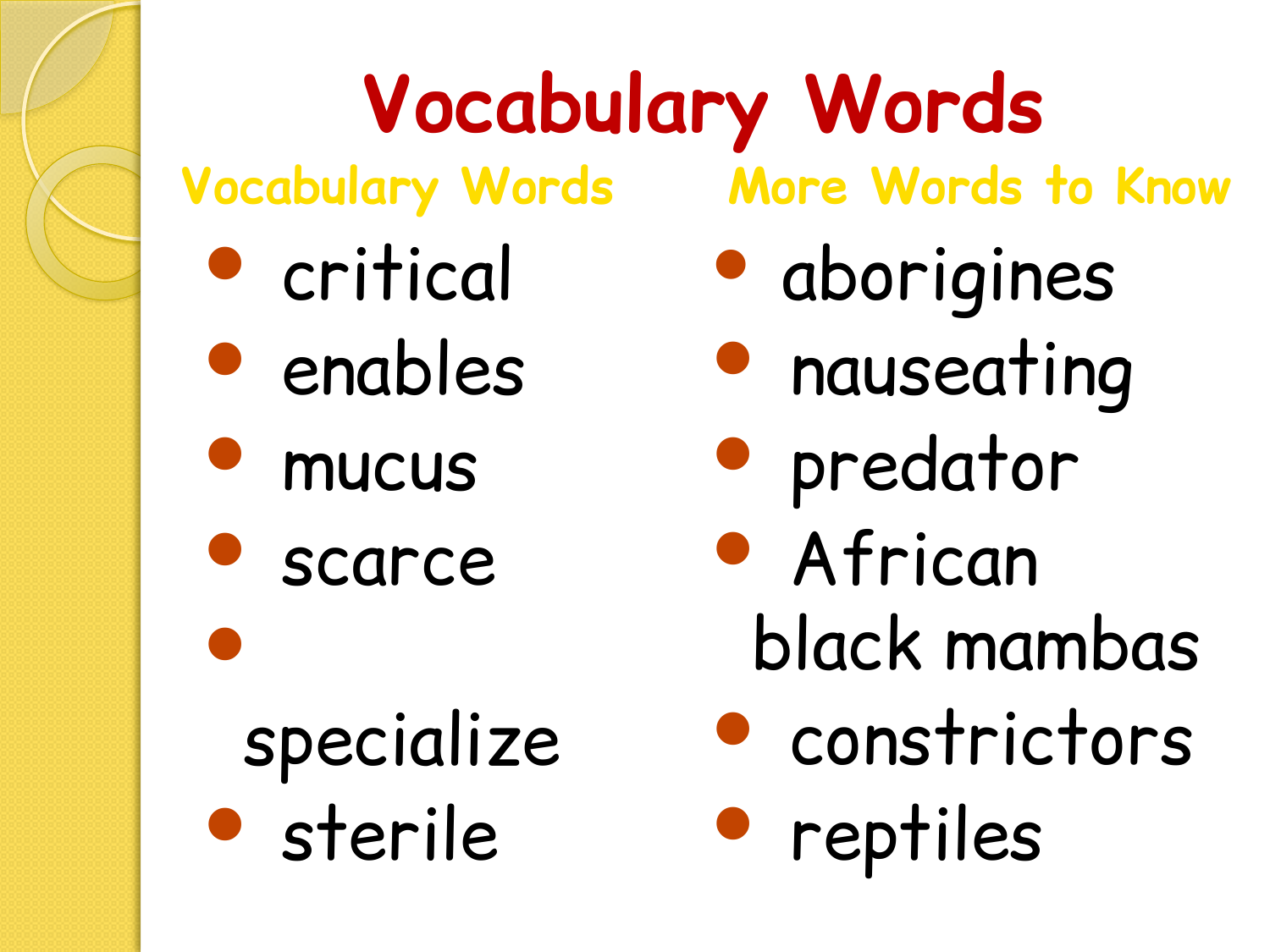

# Vocabulary Words
Vocabulary Words
More Words to Know
 critical
 enables
 mucus
 scarce
 specialize
 sterile
 aborigines
 nauseating
 predator
 African black mambas
 constrictors
 reptiles